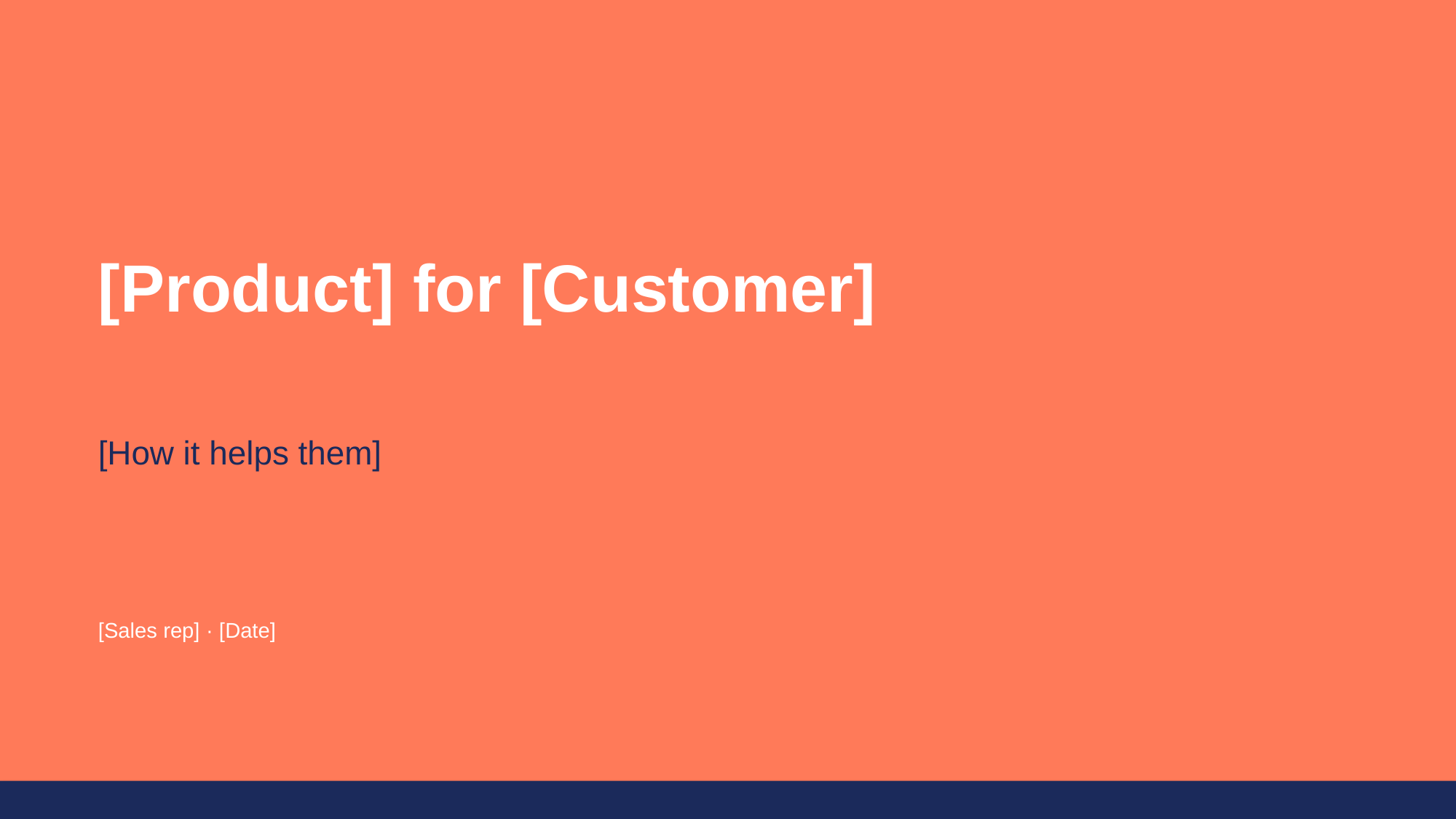

[Product] for [Customer]
[How it helps them]
[Sales rep] · [Date]